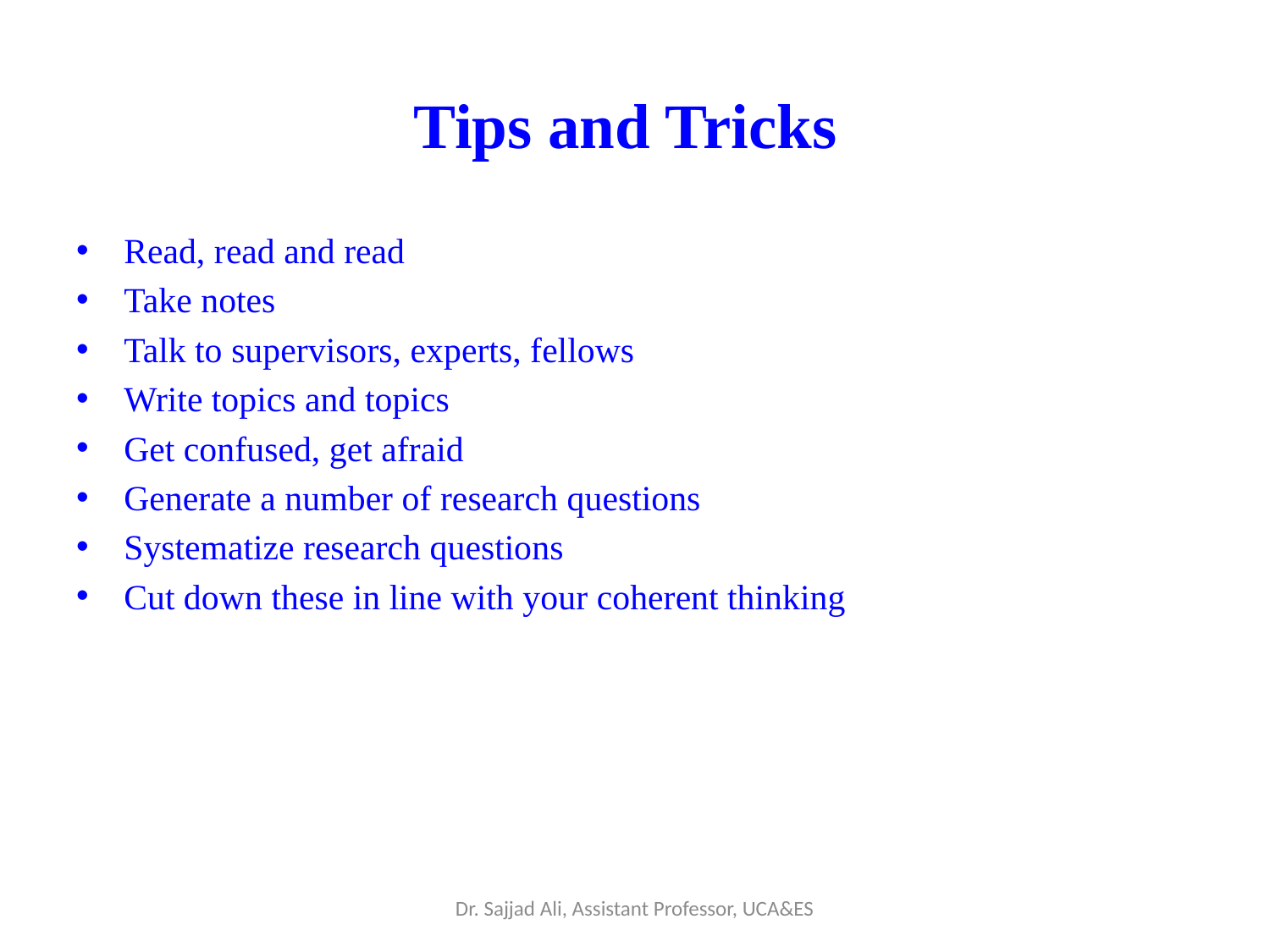

# Tips and Tricks
Read, read and read
Take notes
Talk to supervisors, experts, fellows
Write topics and topics
Get confused, get afraid
Generate a number of research questions
Systematize research questions
Cut down these in line with your coherent thinking
Dr. Sajjad Ali, Assistant Professor, UCA&ES